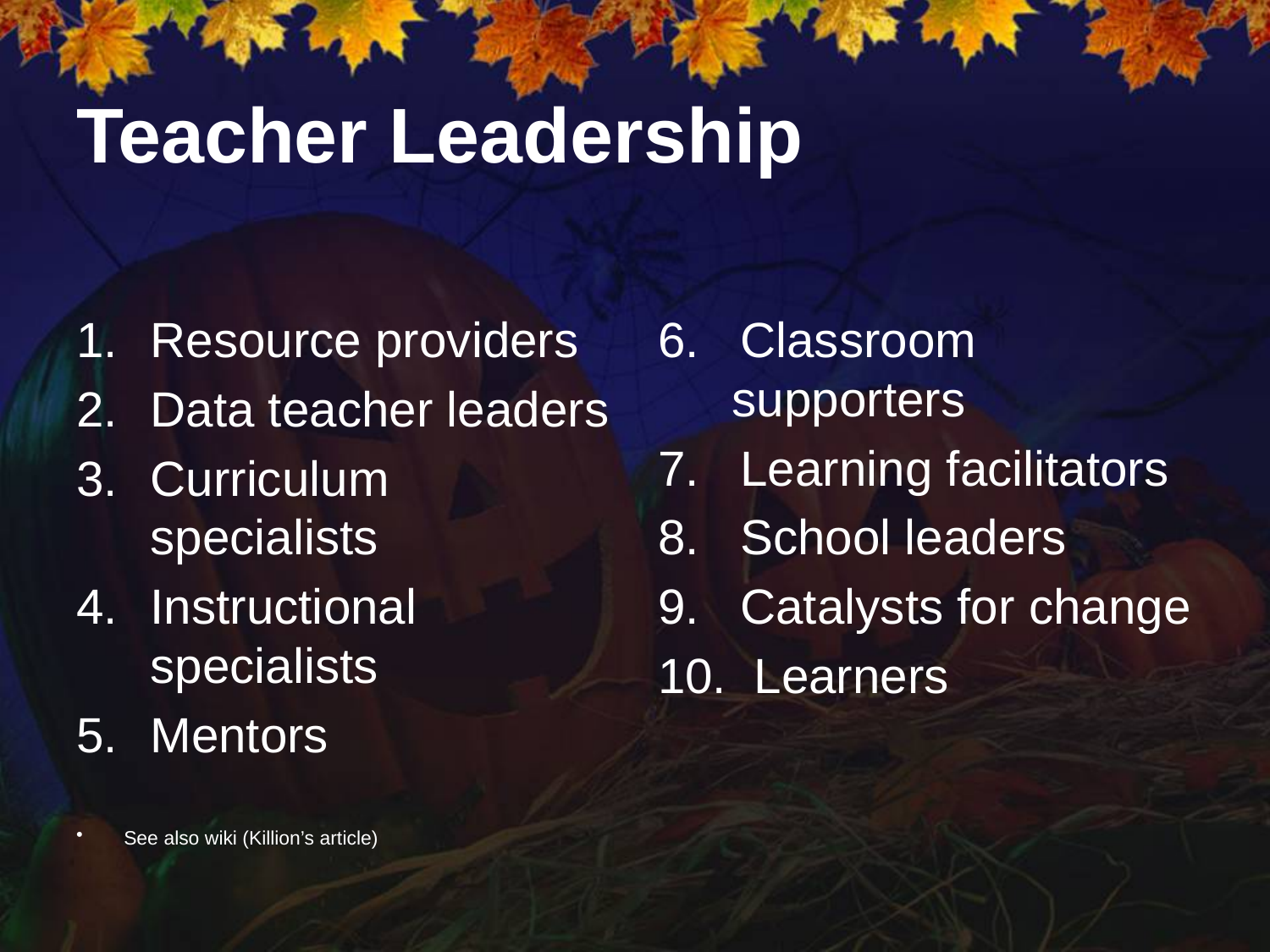

# Teacher Leadership
Resource providers
Data teacher leaders
Curriculum specialists
Instructional specialists
Mentors

See also wiki (Killion’s article)
6.   Classroom supporters
7.   Learning facilitators
8.   School leaders
9.   Catalysts for change
10.  Learners